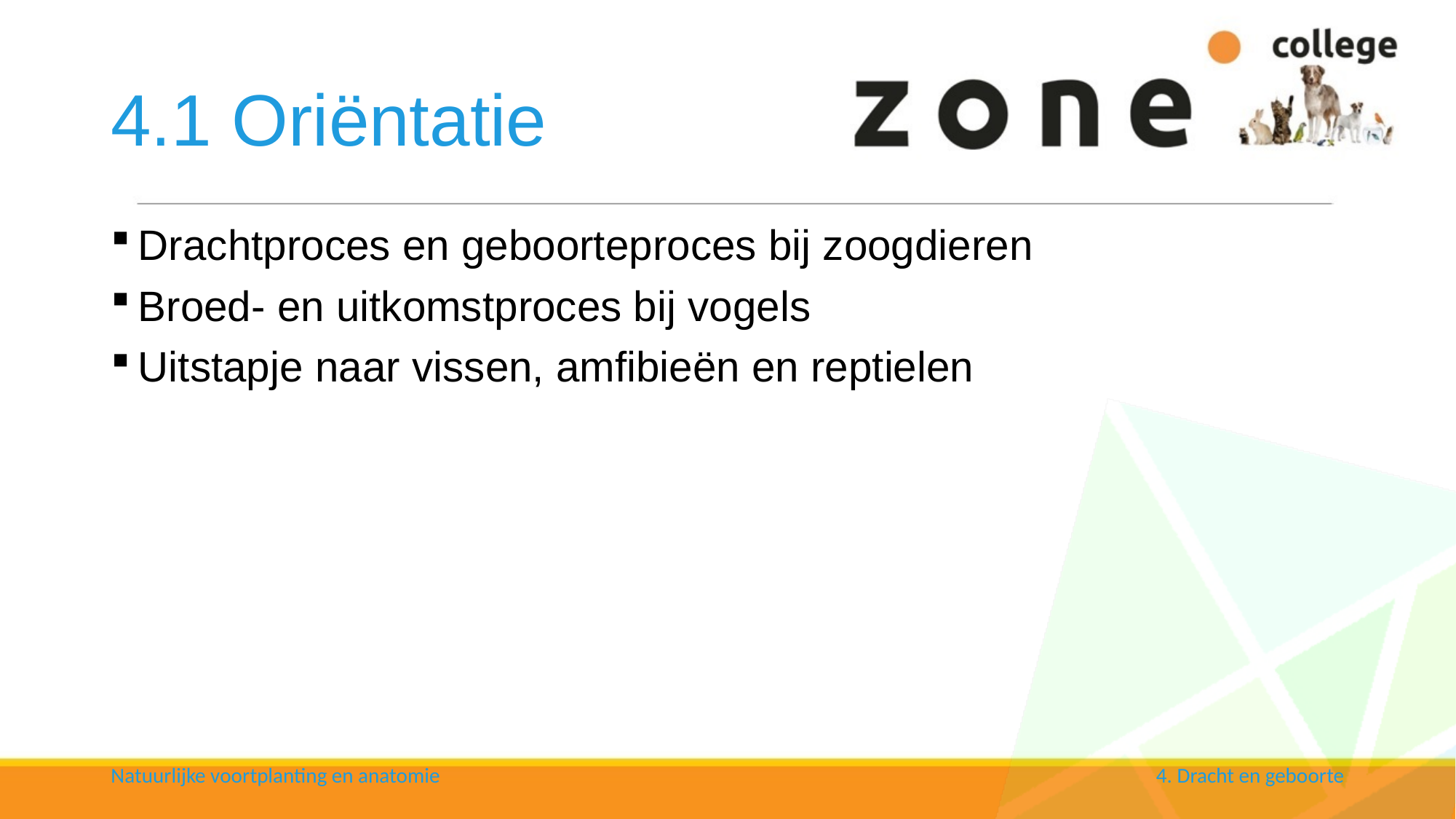

# 4.1 Oriëntatie
Drachtproces en geboorteproces bij zoogdieren
Broed- en uitkomstproces bij vogels
Uitstapje naar vissen, amfibieën en reptielen
Natuurlijke voortplanting en anatomie
4. Dracht en geboorte